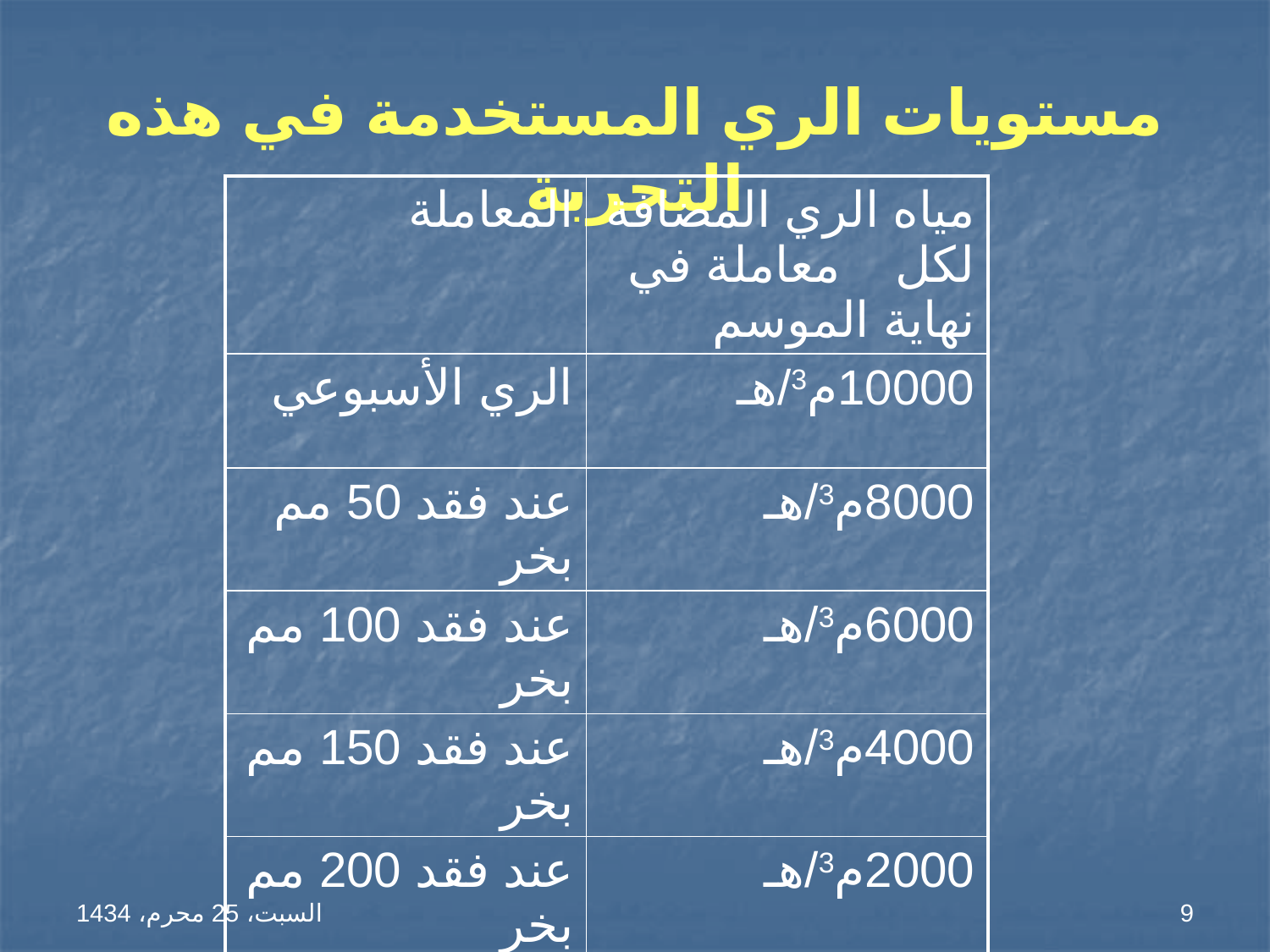

# مستويات الري المستخدمة في هذه التجربة
| المعاملة | مياه الري المضافة لكل معاملة في نهاية الموسم |
| --- | --- |
| الري الأسبوعي | 10000م3/هـ |
| عند فقد 50 مم بخر | 8000م3/هـ |
| عند فقد 100 مم بخر | 6000م3/هـ |
| عند فقد 150 مم بخر | 4000م3/هـ |
| عند فقد 200 مم بخر | 2000م3/هـ |
السبت، 25 محرم، 1434
9